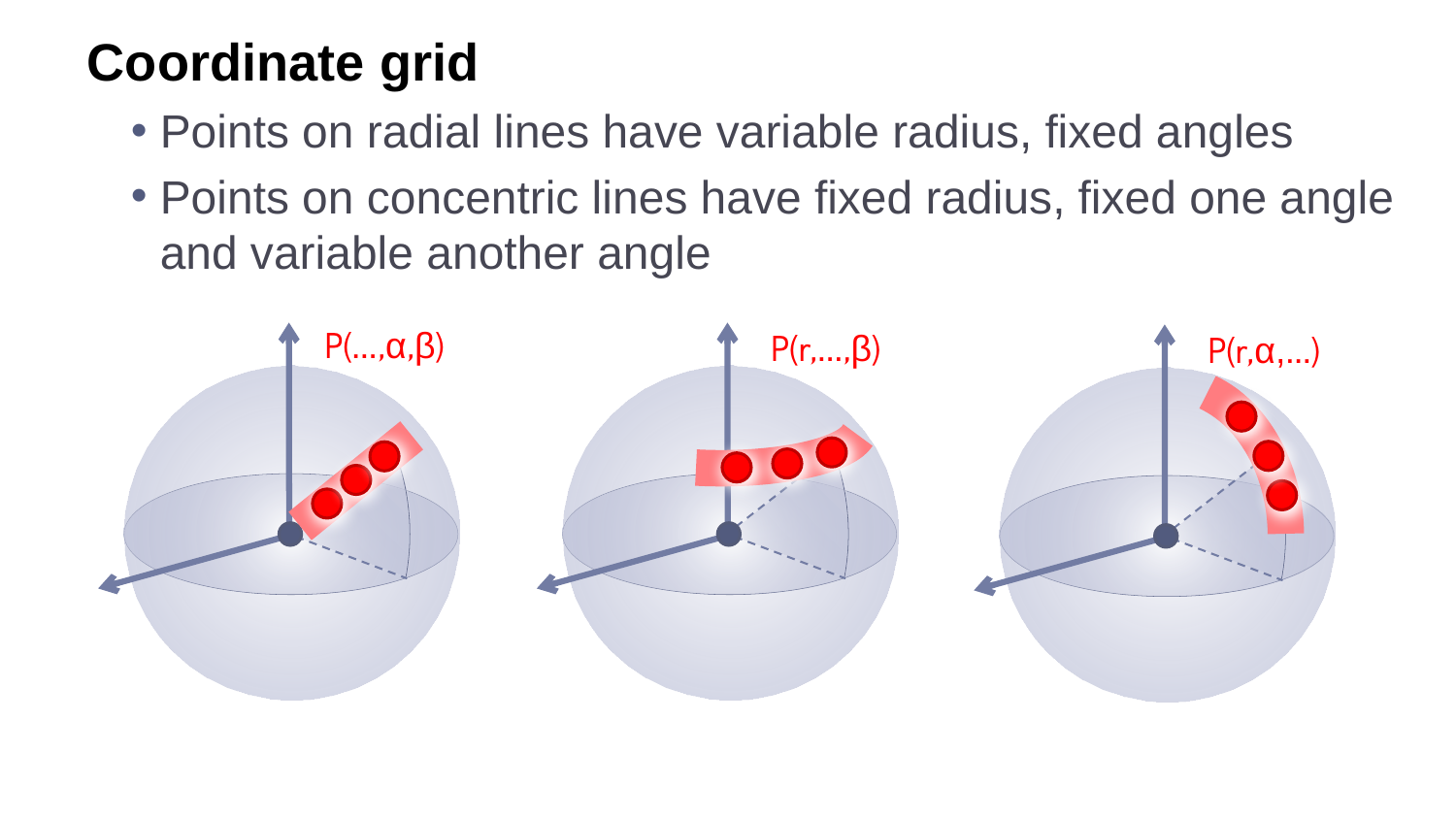

Coordinate grid
Points on radial lines have variable radius, fixed angles
Points on concentric lines have fixed radius, fixed one angle and variable another angle
P(…,α,β)
P(r,…,β)
P(r,α,…)